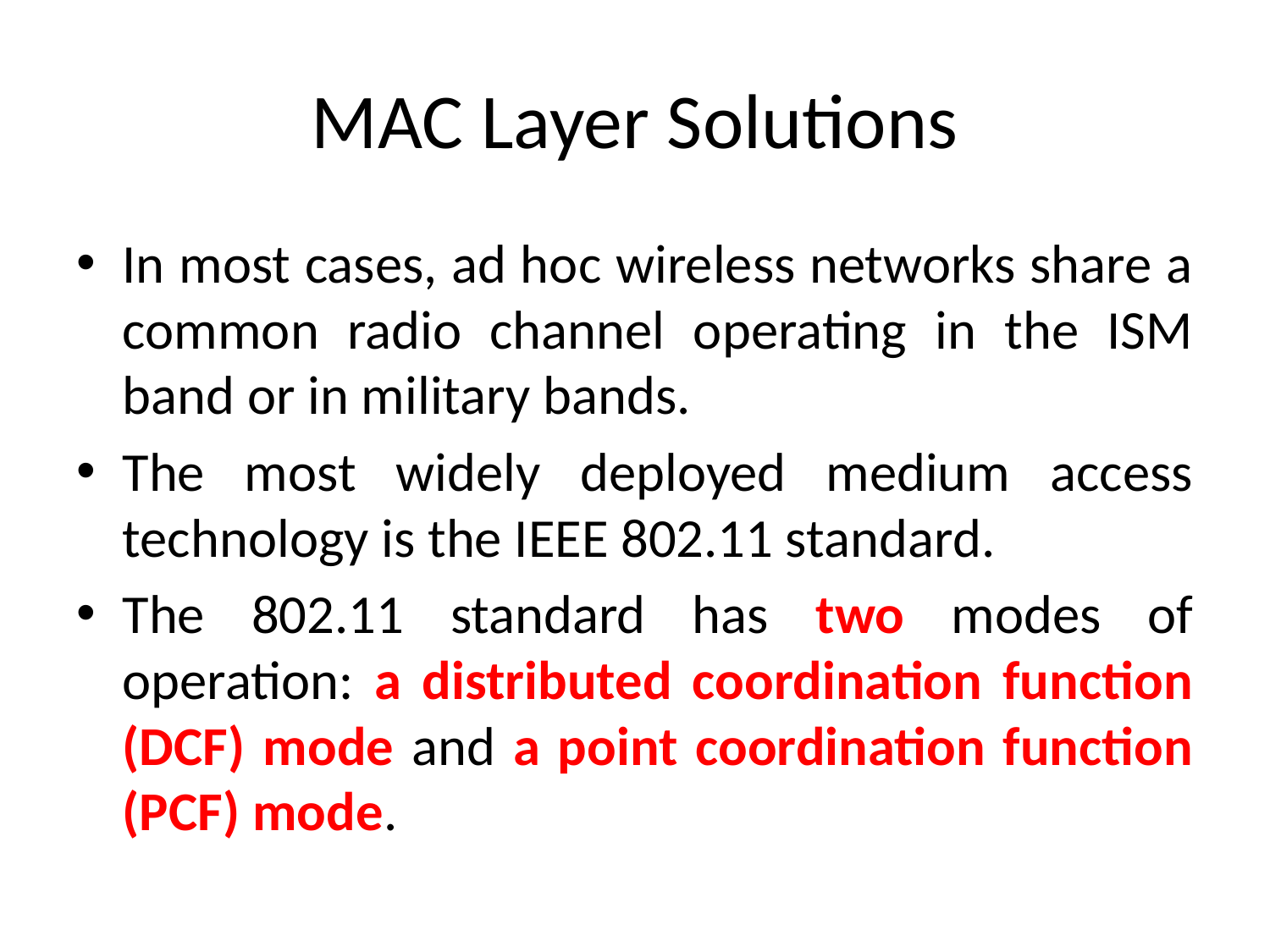

# MAC Layer Solutions
In most cases, ad hoc wireless networks share a common radio channel operating in the ISM band or in military bands.
The most widely deployed medium access technology is the IEEE 802.11 standard.
The 802.11 standard has two modes of operation: a distributed coordination function (DCF) mode and a point coordination function (PCF) mode.